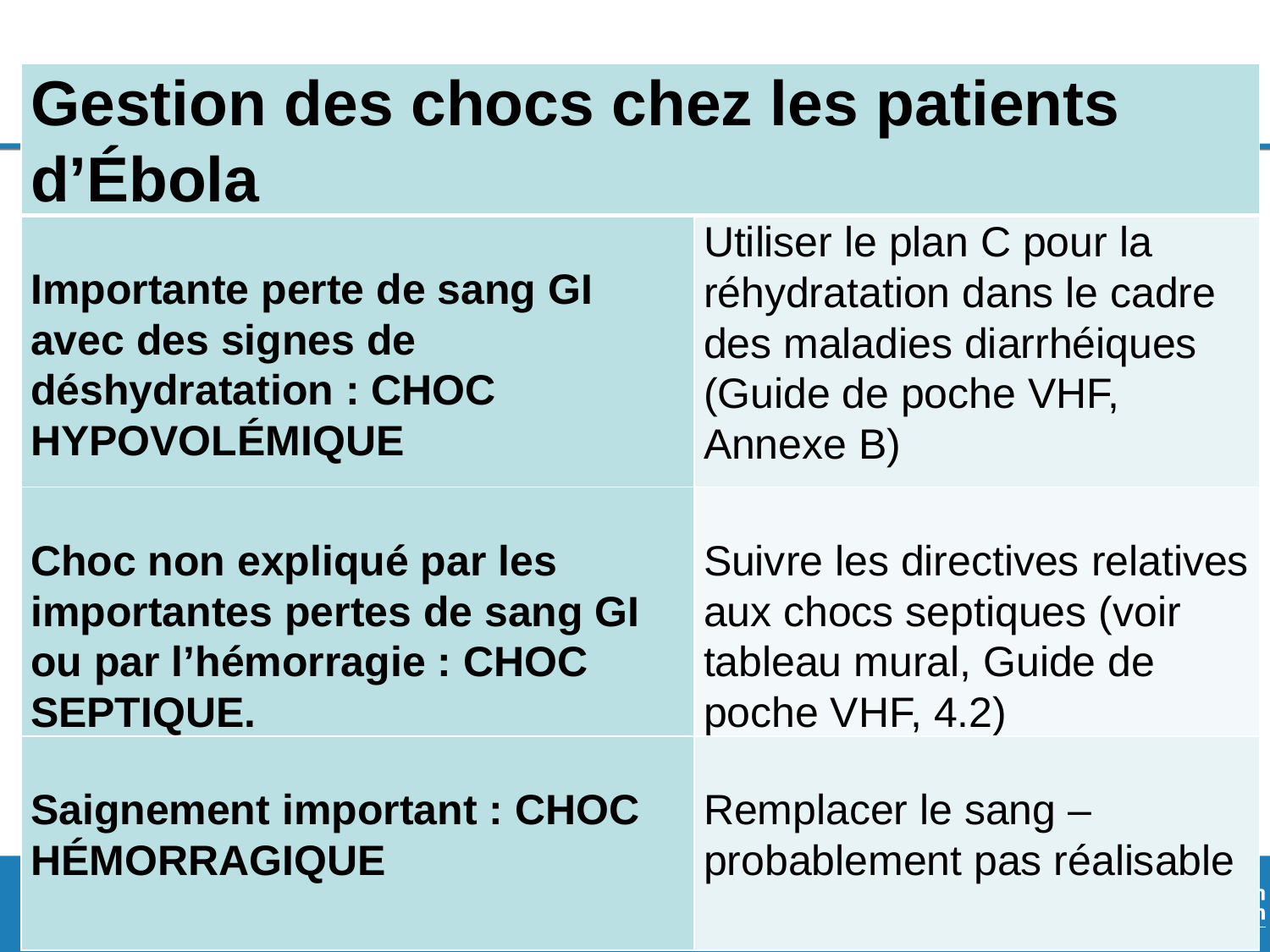

| Gestion des chocs chez les patients d’Ébola |  |
| --- | --- |
| Importante perte de sang GI avec des signes de déshydratation : CHOC HYPOVOLÉMIQUE | Utiliser le plan C pour la réhydratation dans le cadre des maladies diarrhéiques (Guide de poche VHF, Annexe B) |
| Choc non expliqué par les importantes pertes de sang GI ou par l’hémorragie : CHOC SEPTIQUE. | Suivre les directives relatives aux chocs septiques (voir tableau mural, Guide de poche VHF, 4.2) |
| Saignement important : CHOC HÉMORRAGIQUE | Remplacer le sang – probablement pas réalisable |